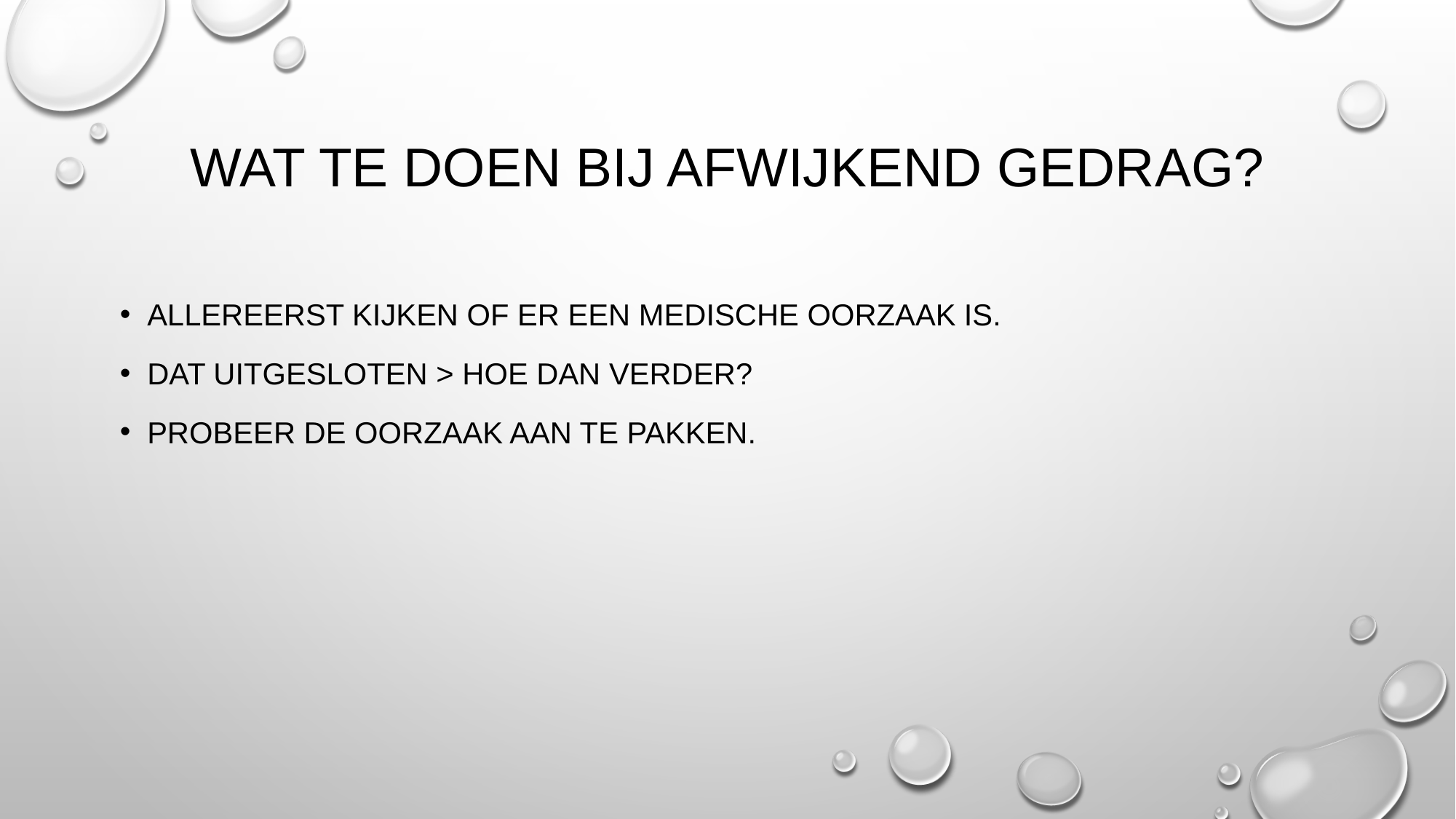

# Wat te doen bij afwijkend gedrag?
Allereerst kijken of er een medische oorzaak is.
Dat uitgesloten > hoe dan verder?
Probeer de oorzaak aan te pakken.